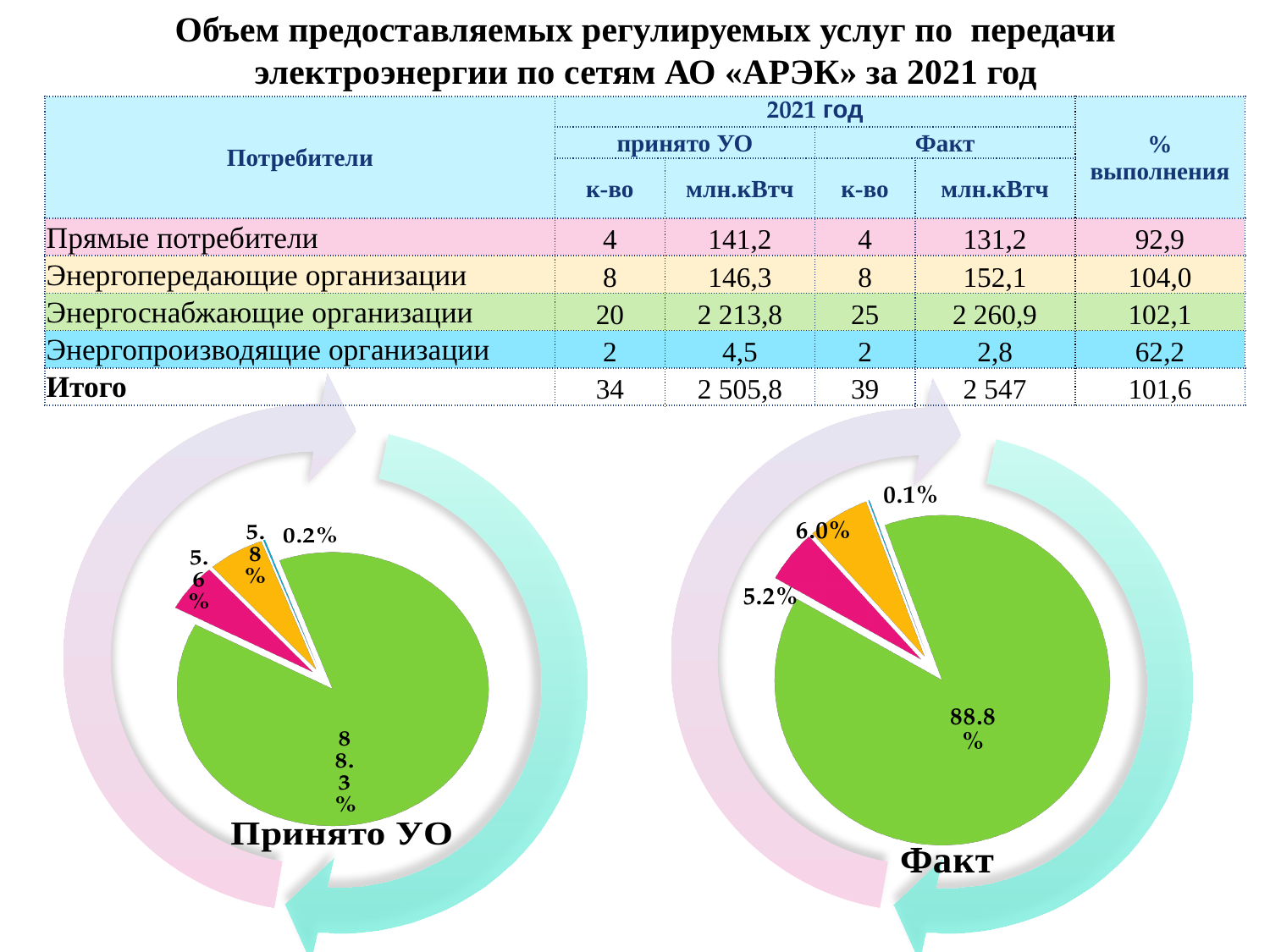

Объем предоставляемых регулируемых услуг по  передачи электроэнергии по сетям АО «АРЭК» за 2021 год
| Потребители | 2021 год |  |  |  | % выполнения |
| --- | --- | --- | --- | --- | --- |
|  | принято УО |  | Факт |  |  |
|  | к-во | млн.кВтч | к-во | млн.кВтч |  |
| Прямые потребители | 4 | 141,2 | 4 | 131,2 | 92,9 |
| Энергопередающие организации | 8 | 146,3 | 8 | 152,1 | 104,0 |
| Энергоснабжающие организации | 20 | 2 213,8 | 25 | 2 260,9 | 102,1 |
| Энергопроизводящие организации | 2 | 4,5 | 2 | 2,8 | 62,2 |
| Итого | 34 | 2 505,8 | 39 | 2 547 | 101,6 |

[unsupported chart]

[unsupported chart]